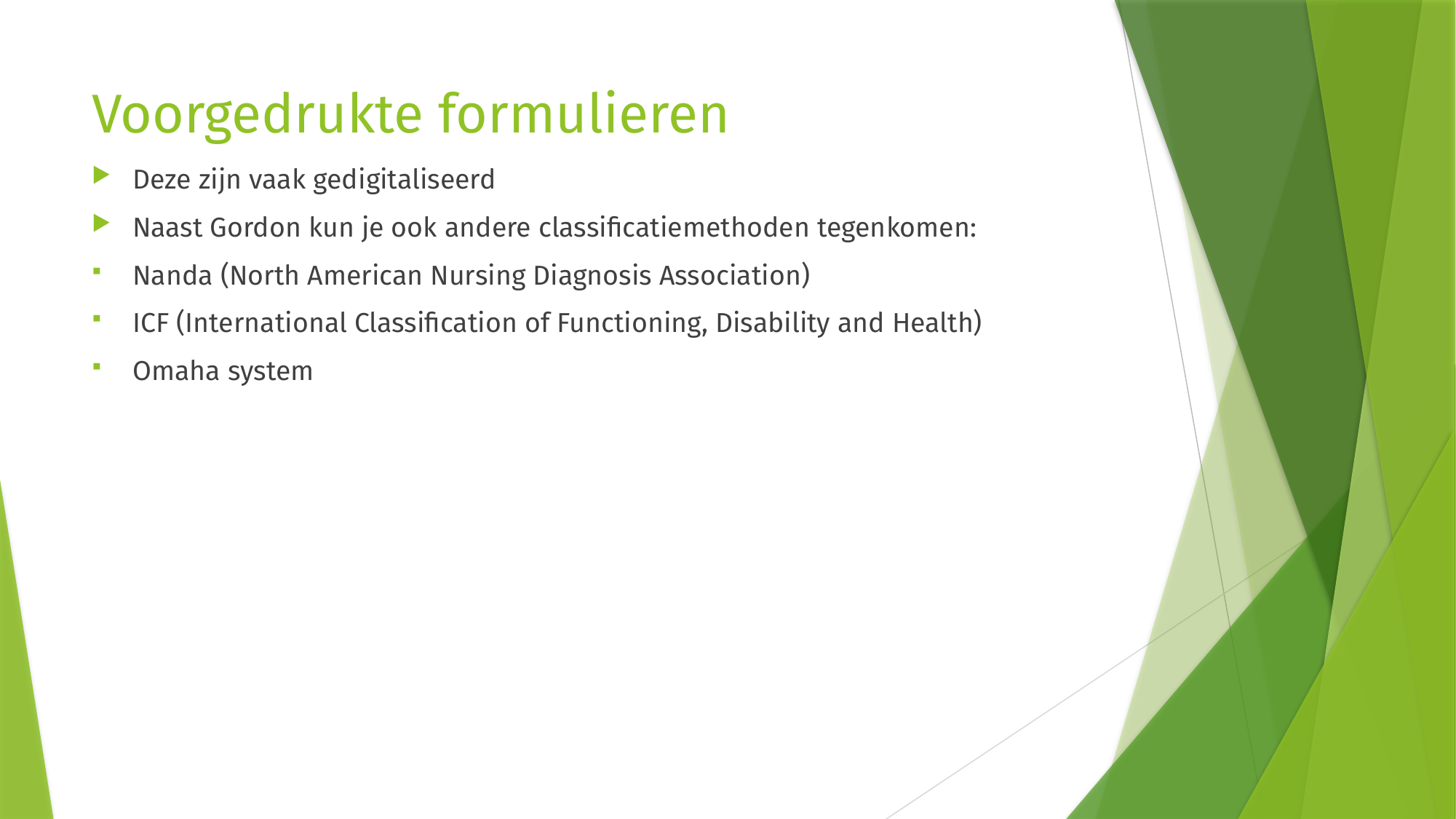

# Voorgedrukte formulieren
Deze zijn vaak gedigitaliseerd
Naast Gordon kun je ook andere classificatiemethoden tegenkomen:
Nanda (North American Nursing Diagnosis Association)
ICF (International Classification of Functioning, Disability and Health)
Omaha system